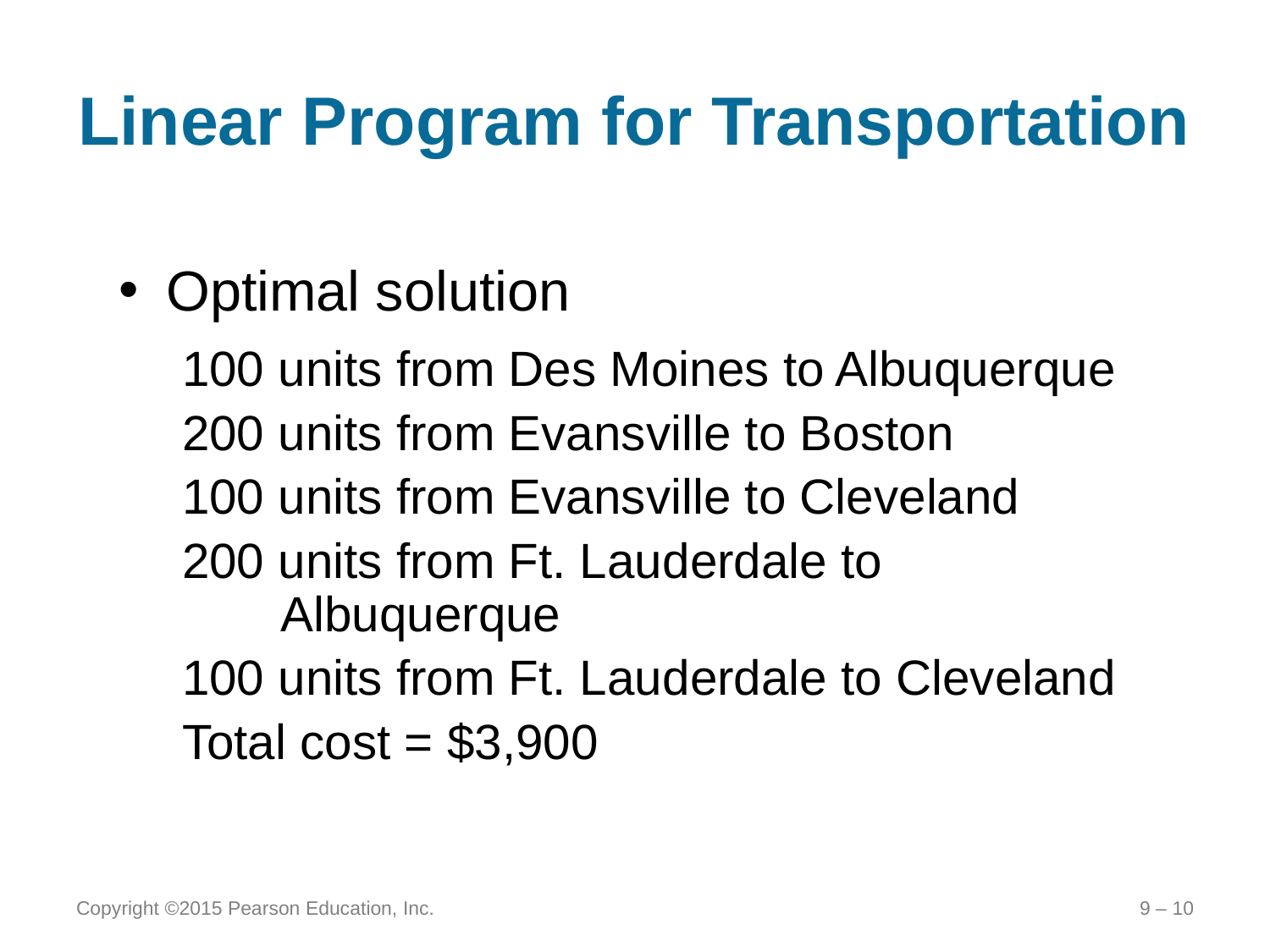

# Linear Program for Transportation
Optimal solution
100 units from Des Moines to Albuquerque
200 units from Evansville to Boston
100 units from Evansville to Cleveland
200 units from Ft. Lauderdale to Albuquerque
100 units from Ft. Lauderdale to Cleveland
Total cost = $3,900
Copyright ©2015 Pearson Education, Inc.
9 – 10